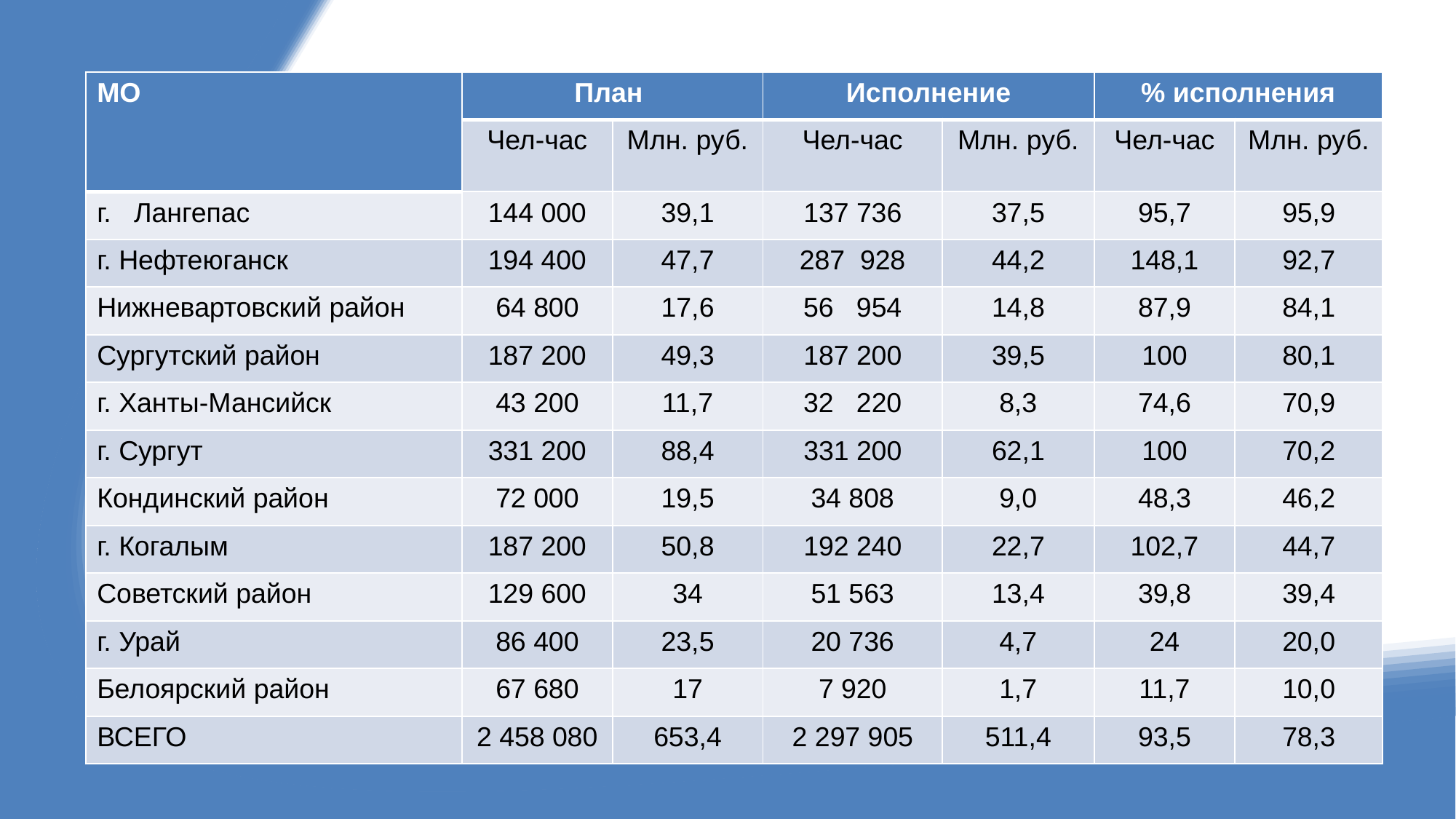

| МО | План |  | Исполнение |  | % исполнения |  |
| --- | --- | --- | --- | --- | --- | --- |
|  | Чел-час | Млн. руб. | Чел-час | Млн. руб. | Чел-час | Млн. руб. |
| г. Лангепас | 144 000 | 39,1 | 137 736 | 37,5 | 95,7 | 95,9 |
| г. Нефтеюганск | 194 400 | 47,7 | 287 928 | 44,2 | 148,1 | 92,7 |
| Нижневартовский район | 64 800 | 17,6 | 56 954 | 14,8 | 87,9 | 84,1 |
| Сургутский район | 187 200 | 49,3 | 187 200 | 39,5 | 100 | 80,1 |
| г. Ханты-Мансийск | 43 200 | 11,7 | 32 220 | 8,3 | 74,6 | 70,9 |
| г. Сургут | 331 200 | 88,4 | 331 200 | 62,1 | 100 | 70,2 |
| Кондинский район | 72 000 | 19,5 | 34 808 | 9,0 | 48,3 | 46,2 |
| г. Когалым | 187 200 | 50,8 | 192 240 | 22,7 | 102,7 | 44,7 |
| Советский район | 129 600 | 34 | 51 563 | 13,4 | 39,8 | 39,4 |
| г. Урай | 86 400 | 23,5 | 20 736 | 4,7 | 24 | 20,0 |
| Белоярский район | 67 680 | 17 | 7 920 | 1,7 | 11,7 | 10,0 |
| ВСЕГО | 2 458 080 | 653,4 | 2 297 905 | 511,4 | 93,5 | 78,3 |